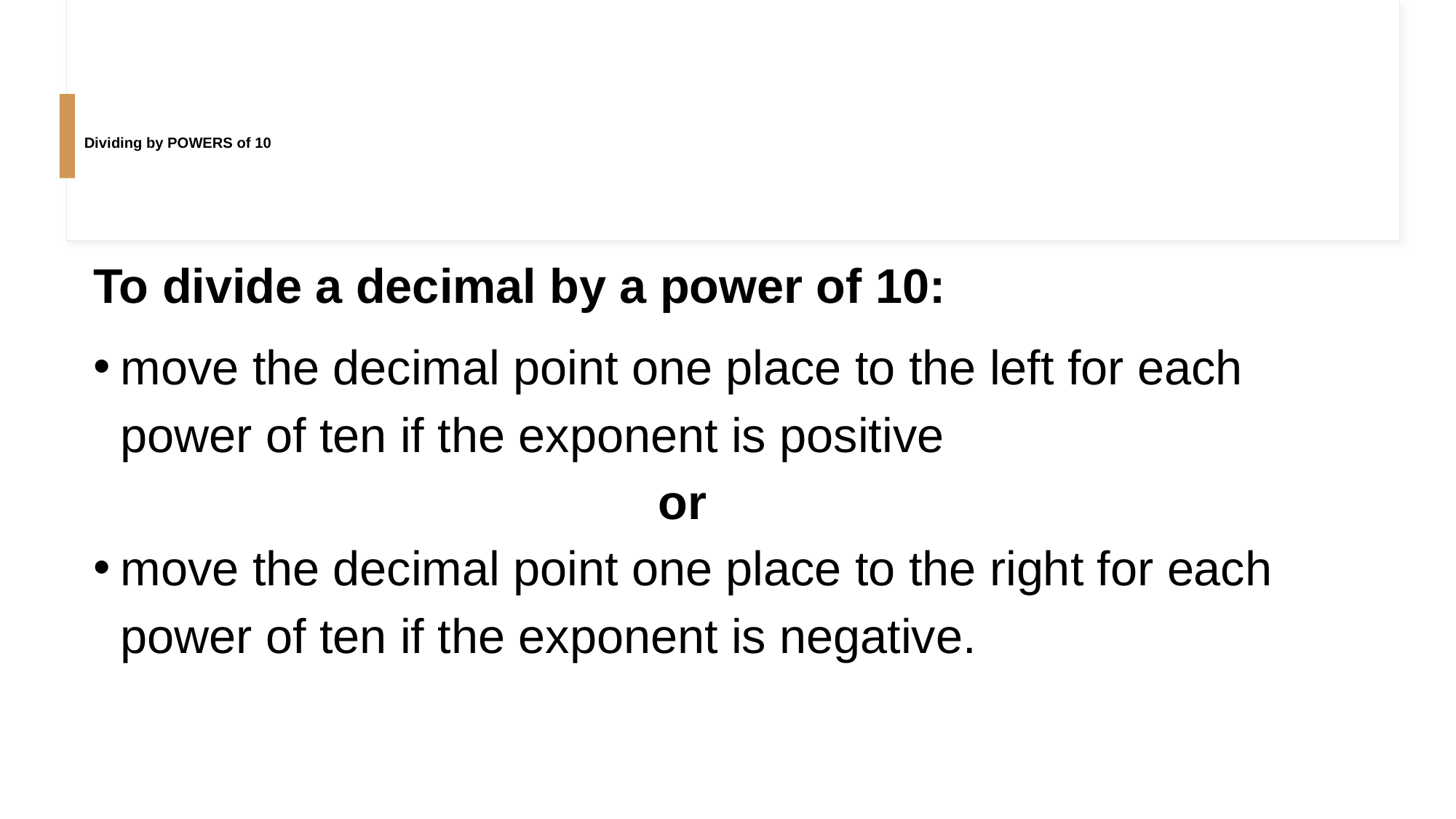

# Dividing by POWERS of 10
To divide a decimal by a power of 10:
move the decimal point one place to the left for each power of ten if the exponent is positive
or
move the decimal point one place to the right for each power of ten if the exponent is negative.